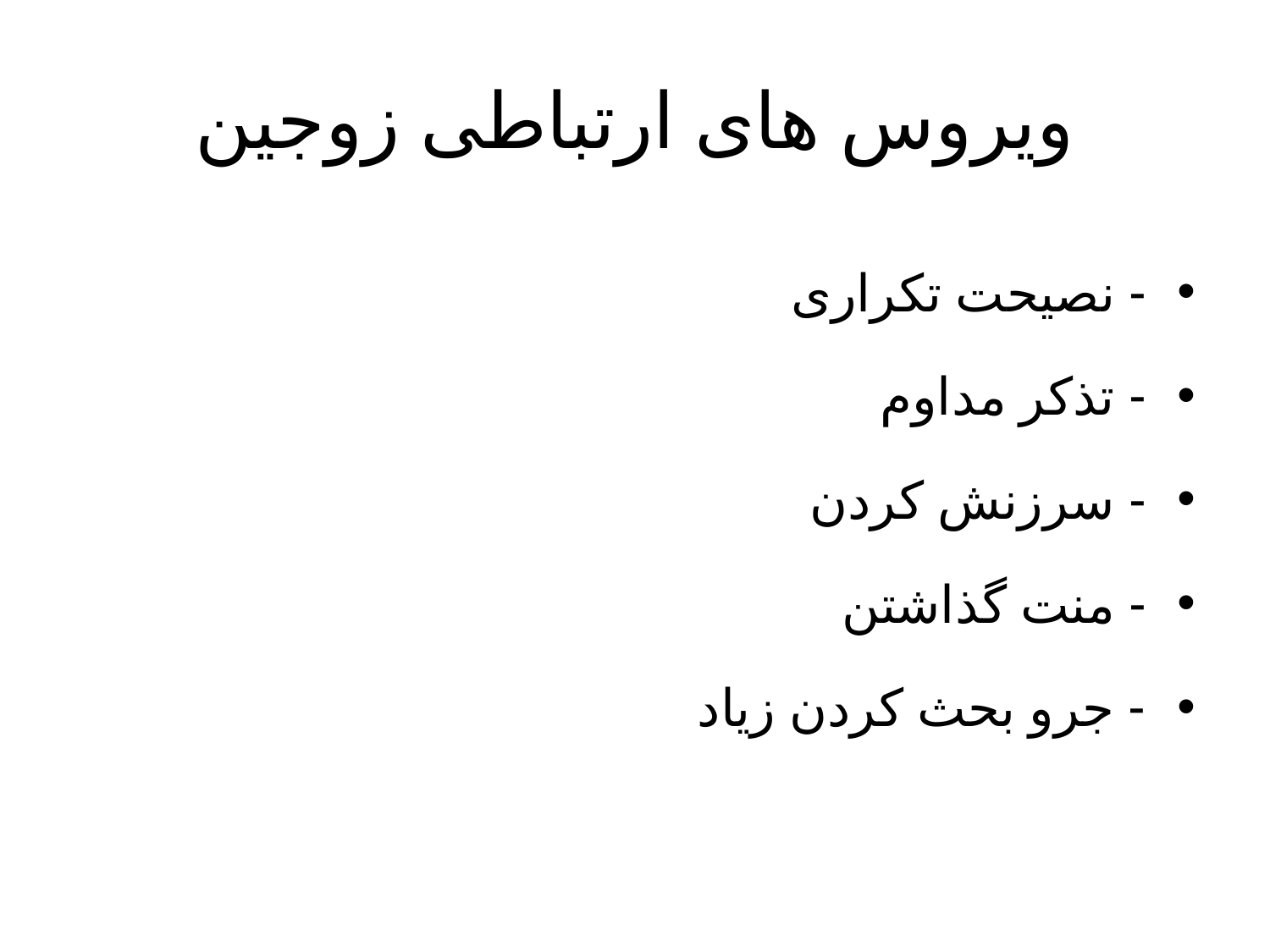

# ویروس های ارتباطی زوجین
- نصیحت تکراری
- تذکر مداوم
- سرزنش کردن
- منت گذاشتن
- جرو بحث کردن زیاد